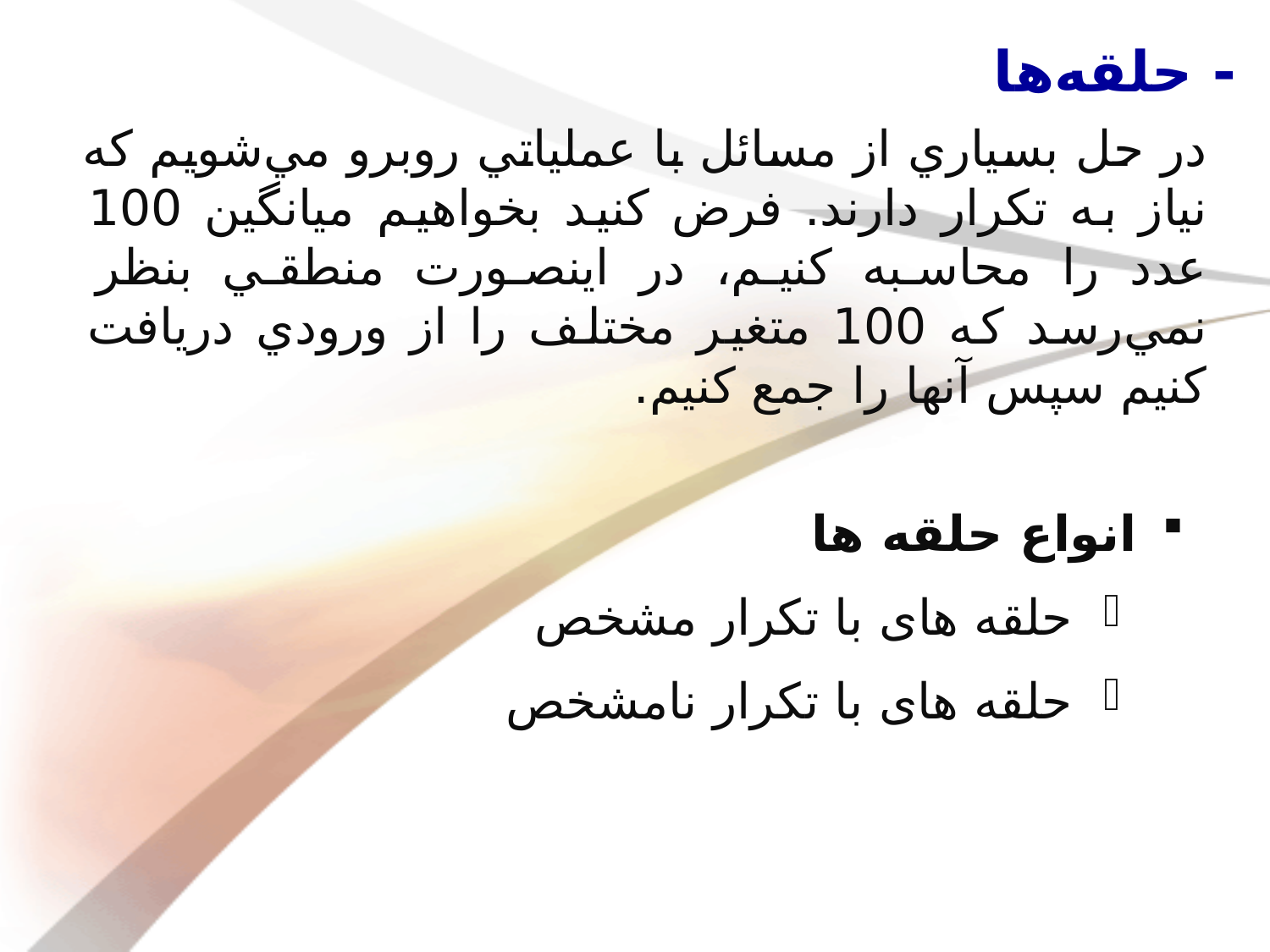

# - حلقه‌ها
در حل بسياري از مسائل با عملياتي روبرو مي‌شويم كه نياز به تكرار دارند. فرض كنيد بخواهيم ميانگين 100 عدد را محاسبه كنيم، در اينصورت منطقي بنظر نمي‌رسد كه 100 متغير مختلف را از ورودي دريافت كنيم سپس آنها را جمع كنيم.
انواع حلقه ها
حلقه های با تکرار مشخص
حلقه های با تکرار نامشخص